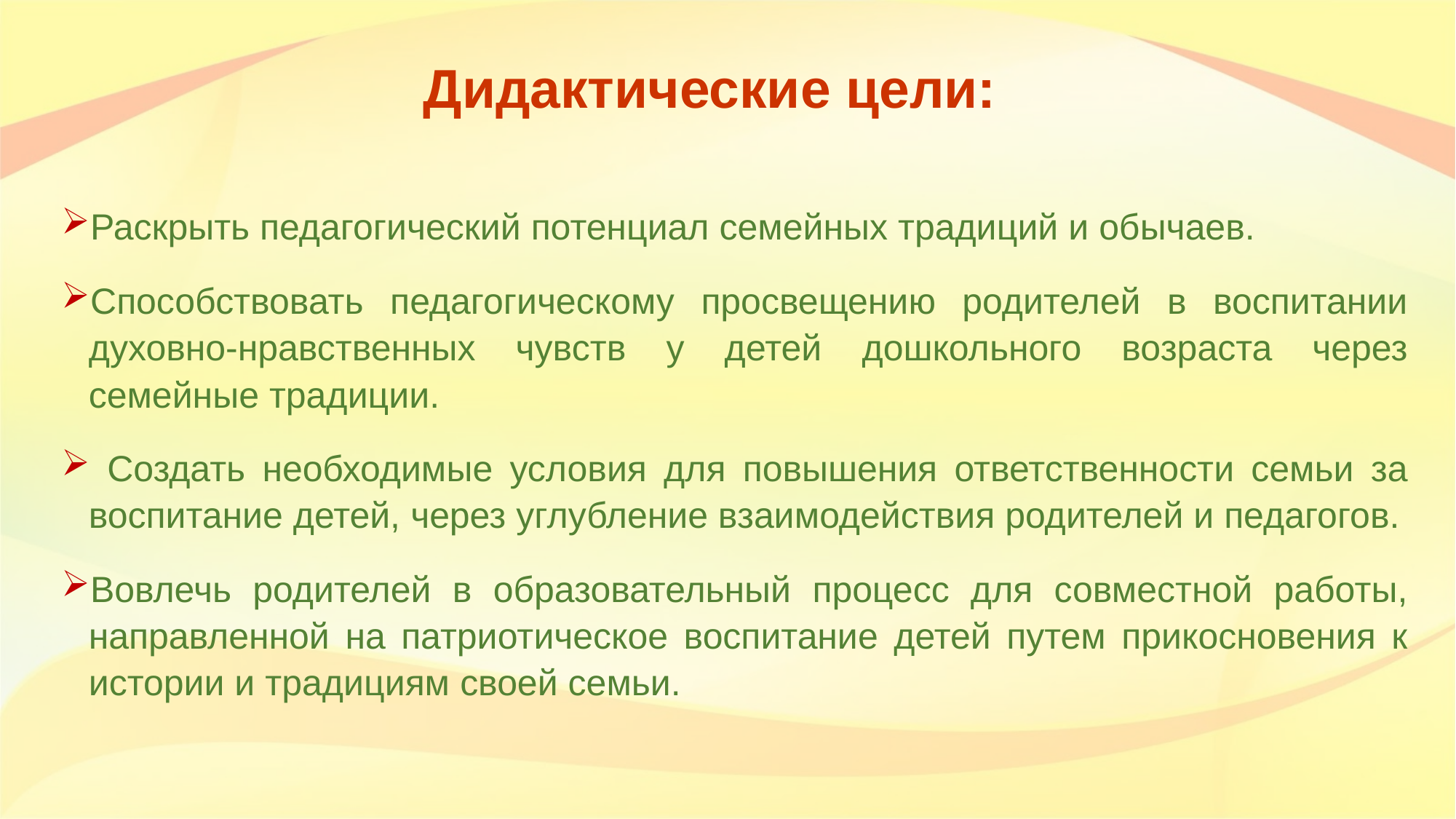

# Дидактические цели:

Раскрыть педагогический потенциал семейных традиций и обычаев.
Способствовать педагогическому просвещению родителей в воспитании духовно-нравственных чувств у детей дошкольного возраста через семейные традиции.
 Создать необходимые условия для повышения ответственности семьи за воспитание детей, через углубление взаимодействия родителей и педагогов.
Вовлечь родителей в образовательный процесс для совместной работы, направленной на патриотическое воспитание детей путем прикосновения к истории и традициям своей семьи.